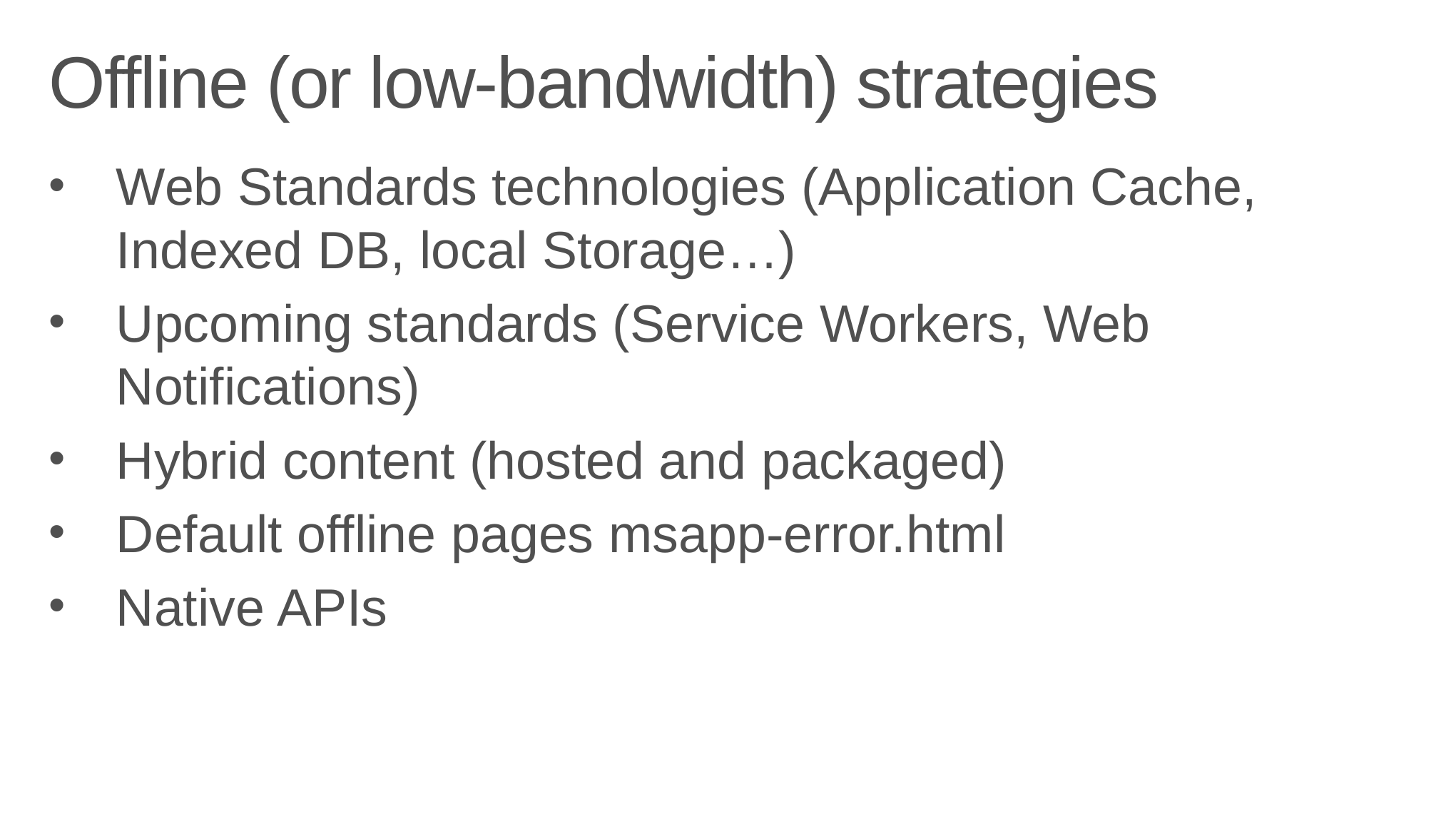

# Offline (or low-bandwidth) strategies
Web Standards technologies (Application Cache, Indexed DB, local Storage…)
Upcoming standards (Service Workers, Web Notifications)
Hybrid content (hosted and packaged)
Default offline pages msapp-error.html
Native APIs